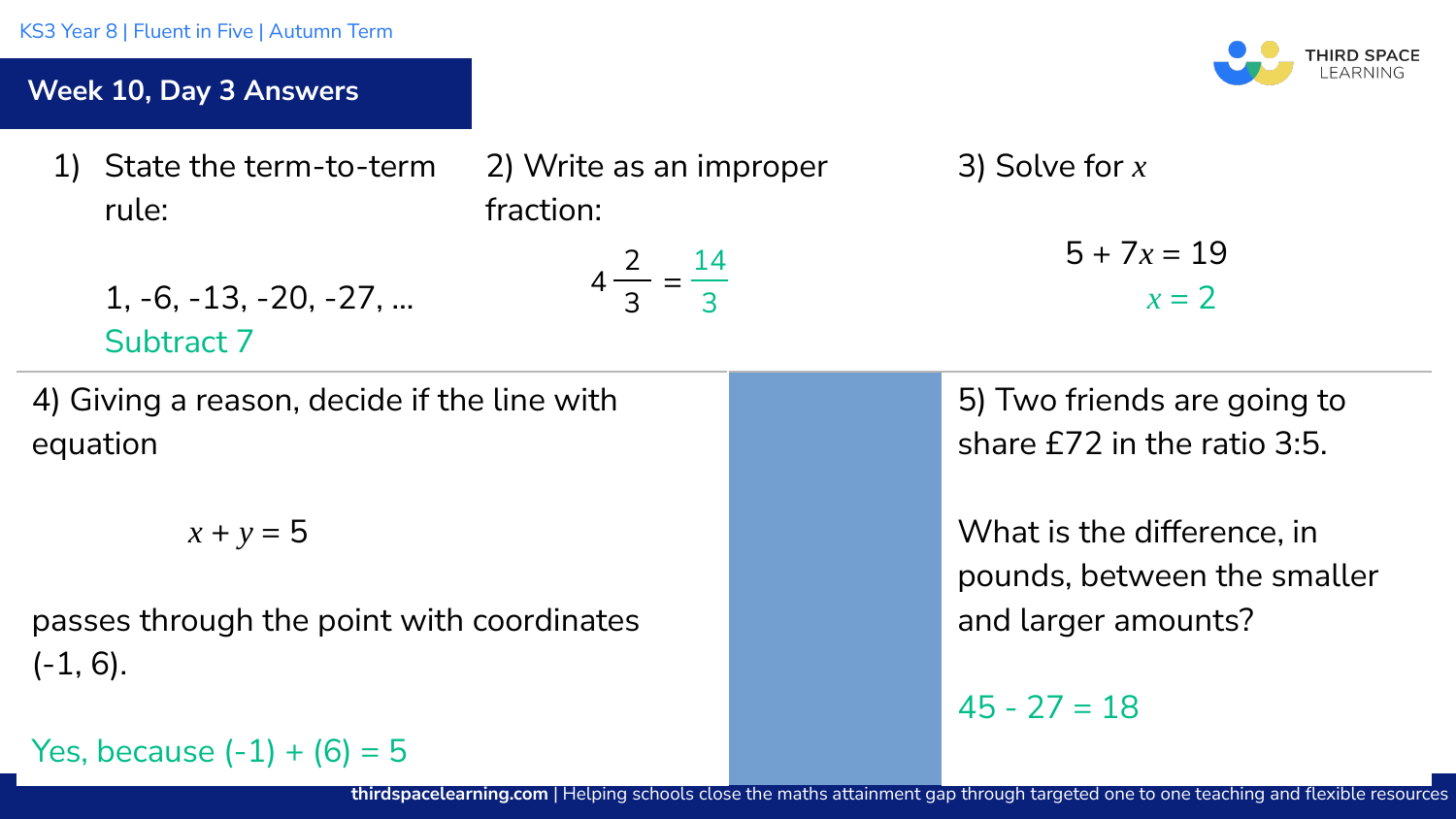

Week 10, Day 3 Answers
| State the term-to-term rule: 1, -6, -13, -20, -27, … Subtract 7 |  | 2) Write as an improper fraction: |  | 3) Solve for x 5 + 7x = 19 x = 2 |
| --- | --- | --- | --- | --- |
| 4) Giving a reason, decide if the line with equation x + y = 5 passes through the point with coordinates (-1, 6). Yes, because (-1) + (6) = 5 |  |  | 5) Two friends are going to share £72 in the ratio 3:5. What is the difference, in pounds, between the smaller and larger amounts? 45 - 27 = 18 |  |
2
3
4
14
3
=